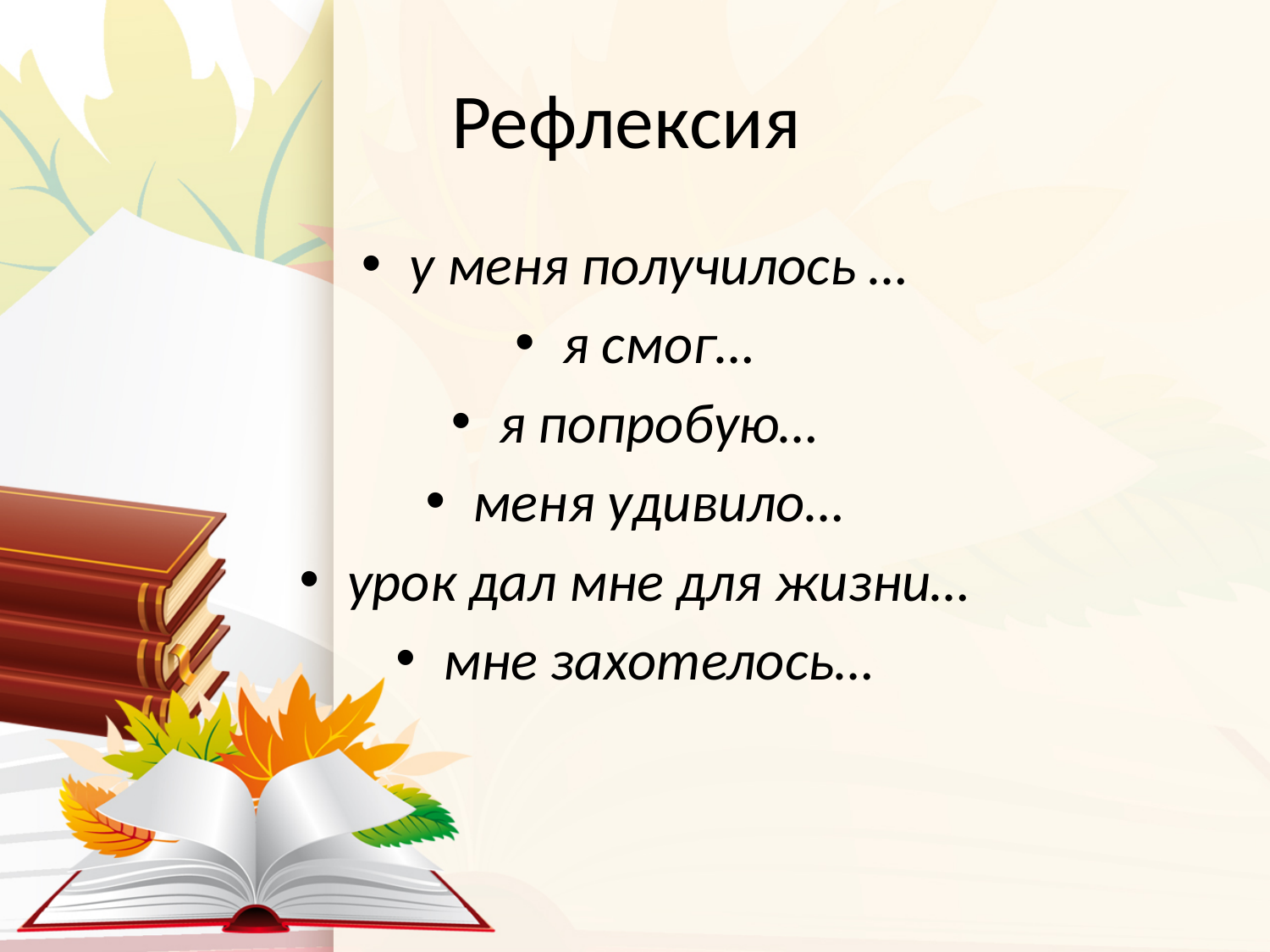

# Рефлексия
у меня получилось …
я смог…
я попробую…
меня удивило…
урок дал мне для жизни…
мне захотелось…